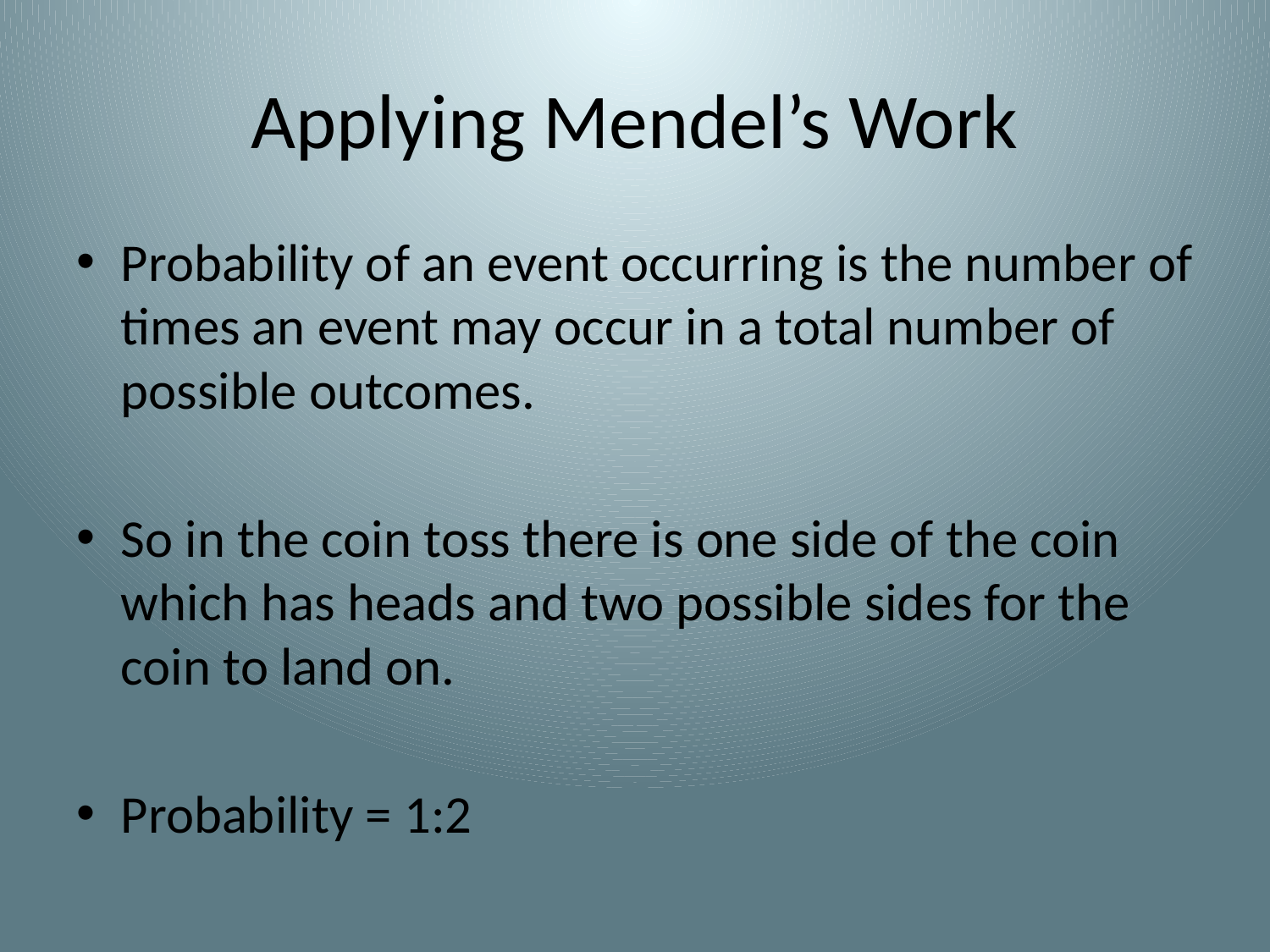

# Applying Mendel’s Work
Probability of an event occurring is the number of times an event may occur in a total number of possible outcomes.

So in the coin toss there is one side of the coin which has heads and two possible sides for the coin to land on.

Probability = 1:2